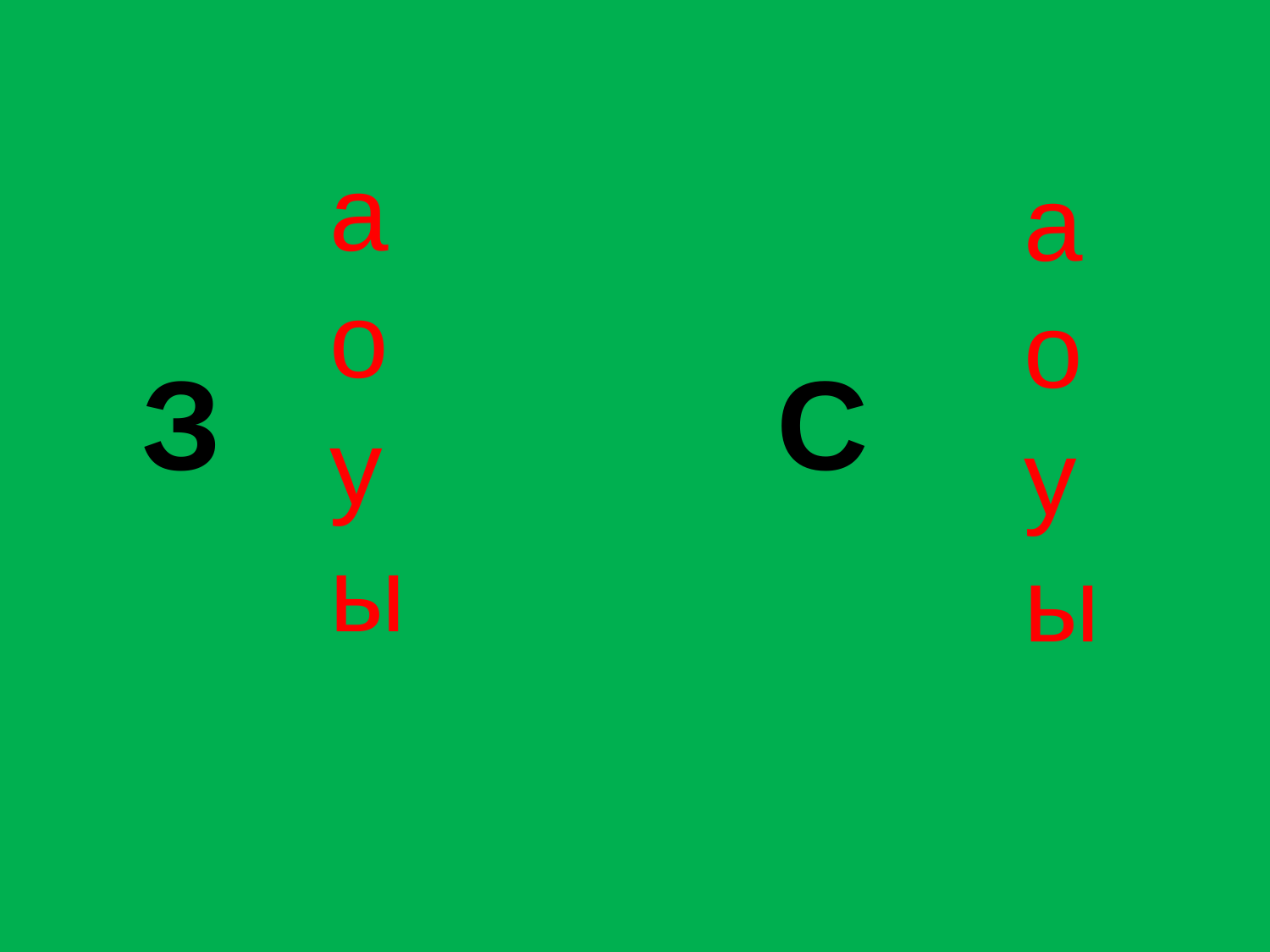

а
о
у
ы
а
о
у
ы
З
С